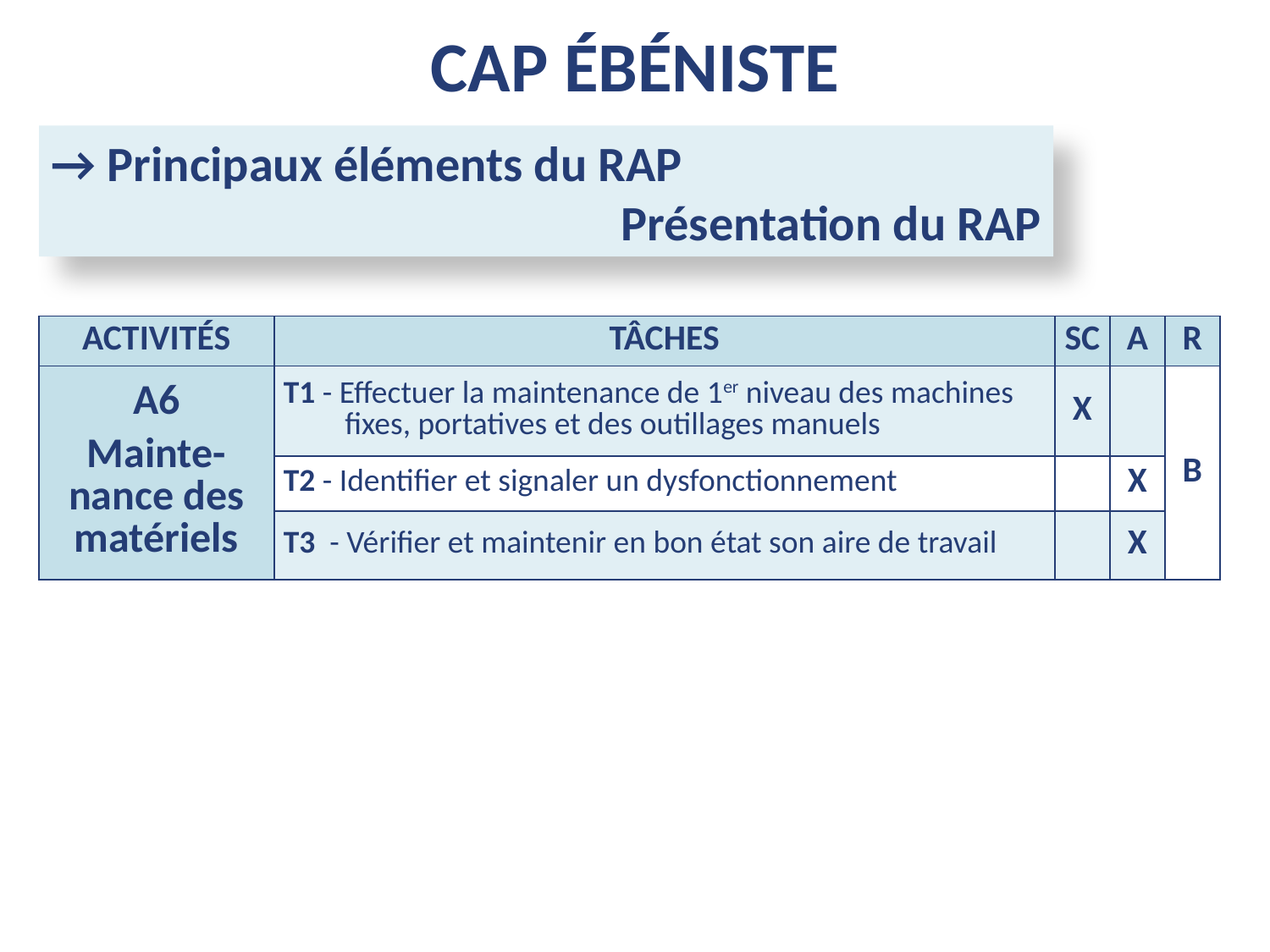

CAP ébéniste
→ Principaux éléments du RAP
                     Présentation du RAP
| ACTIVITÉS | TÂCHES | SC | A | R |
| --- | --- | --- | --- | --- |
| A6 Mainte-nance des matériels | T1 - Effectuer la maintenance de 1er niveau des machines fixes, portatives et des outillages manuels | X |  | B |
|  | T2 - Identifier et signaler un dysfonctionnement |  | X |  |
|  | T3 - Vérifier et maintenir en bon état son aire de travail |  | X |  |